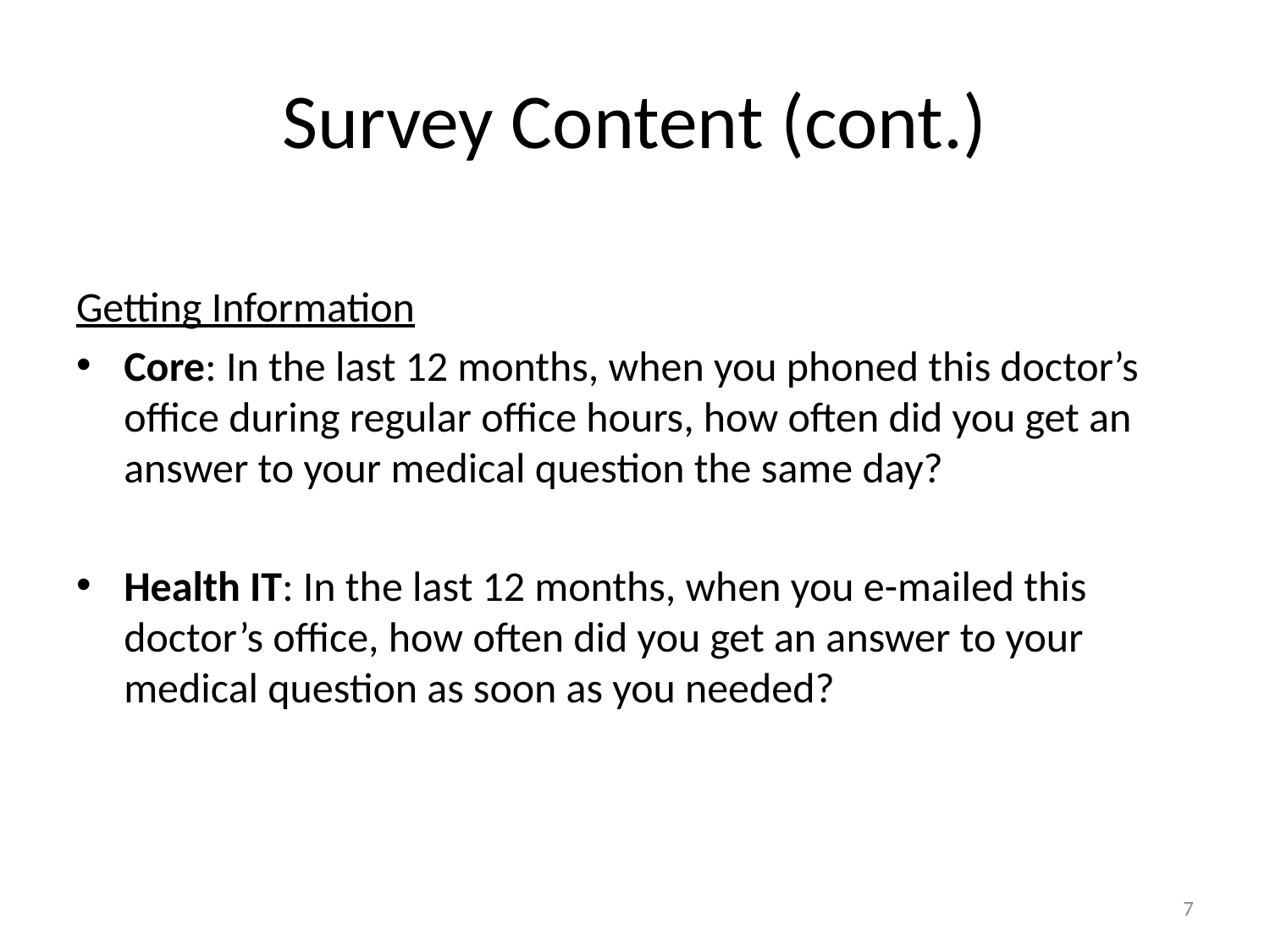

# Survey Content (cont.)

Getting Information
Core: In the last 12 months, when you phoned this doctor’s office during regular office hours, how often did you get an answer to your medical question the same day?

Health IT: In the last 12 months, when you e-mailed this doctor’s office, how often did you get an answer to your medical question as soon as you needed?

7